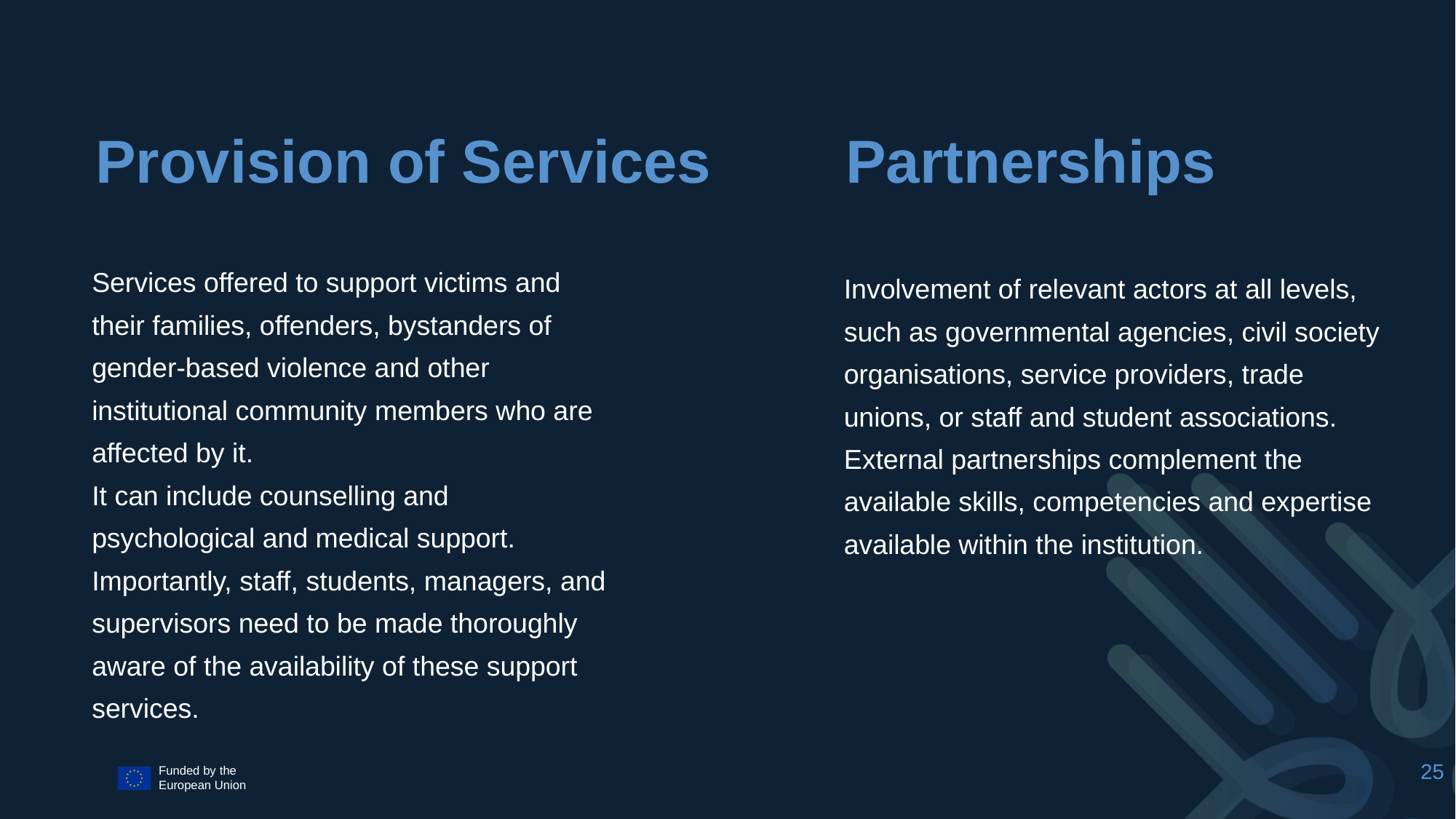

Provision of Services
Partnerships
Services offered to support victims and their families, offenders, bystanders of gender-based violence and other institutional community members who are affected by it.
It can include counselling and psychological and medical support. Importantly, staff, students, managers, and supervisors need to be made thoroughly aware of the availability of these support services.

Involvement of relevant actors at all levels, such as governmental agencies, civil society organisations, service providers, trade unions, or staff and student associations. External partnerships complement the available skills, competencies and expertise available within the institution.
25